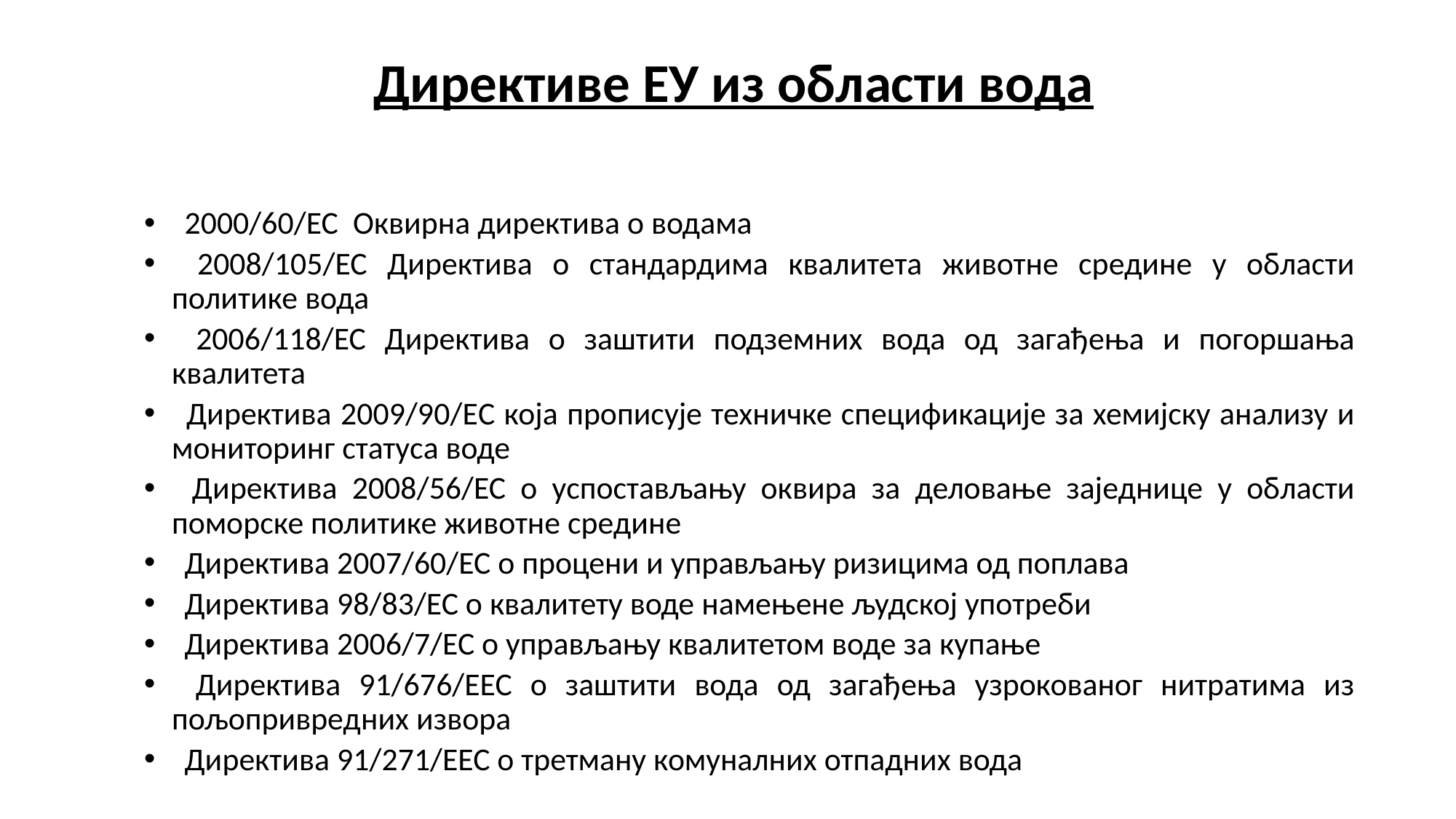

Директиве ЕУ из области вода

 2000/60/EC  Оквирна директива о водама
 2008/105/EC Директива о стандардима квалитета животне средине у области политике вода
 2006/118/EC Директива о заштити подземних вода од загађења и погоршања квалитета
 Директива 2009/90/EC која прописује техничке спецификације за хемијску анализу и мониторинг статуса воде
 Директива 2008/56/EC о успостављању оквира за деловање заједнице у области поморске политике животне средине
 Директива 2007/60/EC о процени и управљању ризицима од поплава
 Директива 98/83/EC о квалитету воде намењене људској употреби
 Директива 2006/7/EC о управљању квалитетом воде за купање
 Директива 91/676/EEC о заштити вода од загађења узрокованог нитратима из пољопривредних извора
 Директива 91/271/EEC о третману комуналних отпадних вода